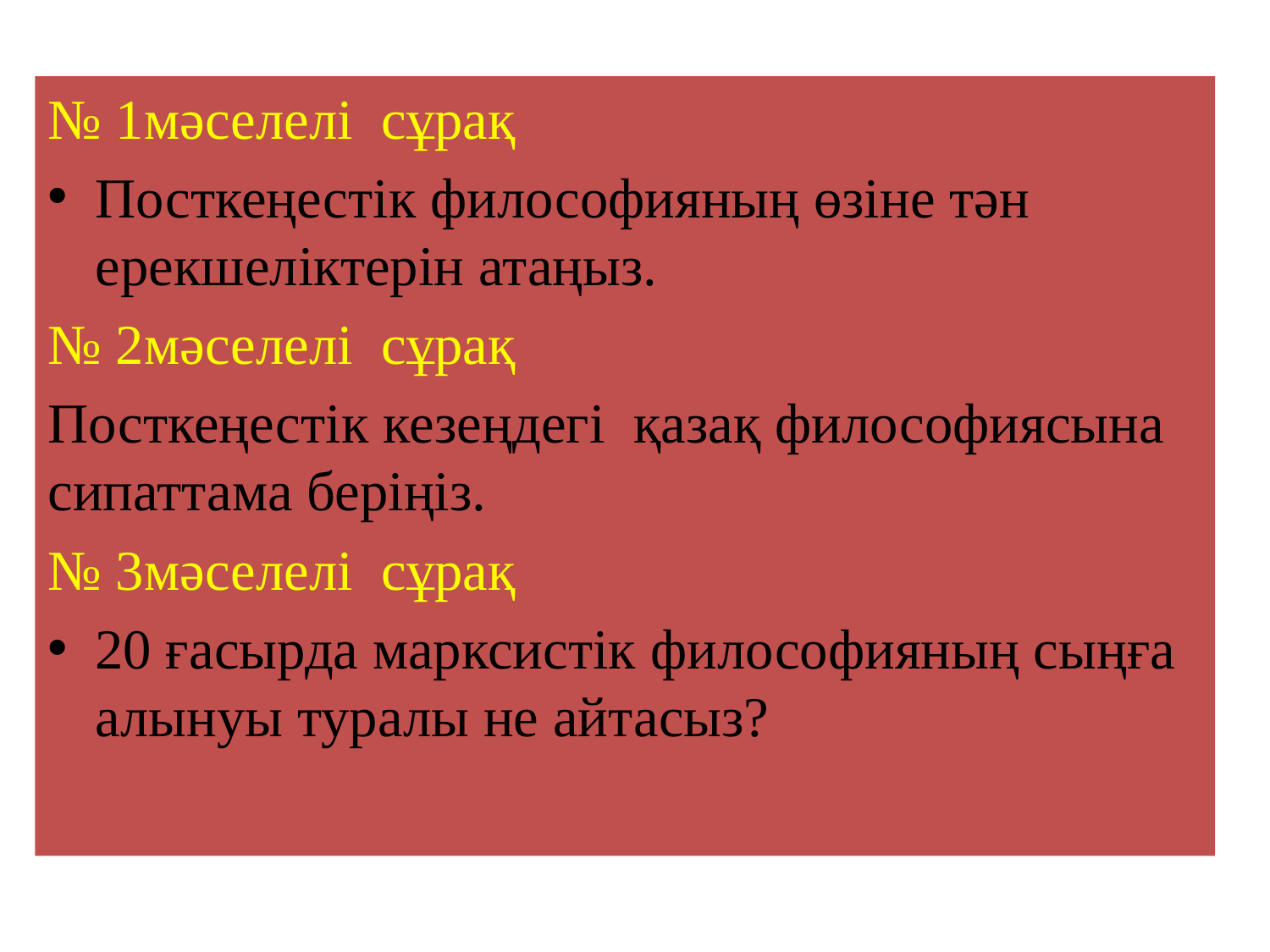

№ 1мәселелі  сұрақ
Посткеңестік философияның өзіне тән ерекшеліктерін атаңыз.
№ 2мәселелі  сұрақ
Посткеңестік кезеңдегі  қазақ философиясына сипаттама беріңіз.
№ 3мәселелі  сұрақ
20 ғасырда марксистік философияның сыңға алынуы туралы не айтасыз?